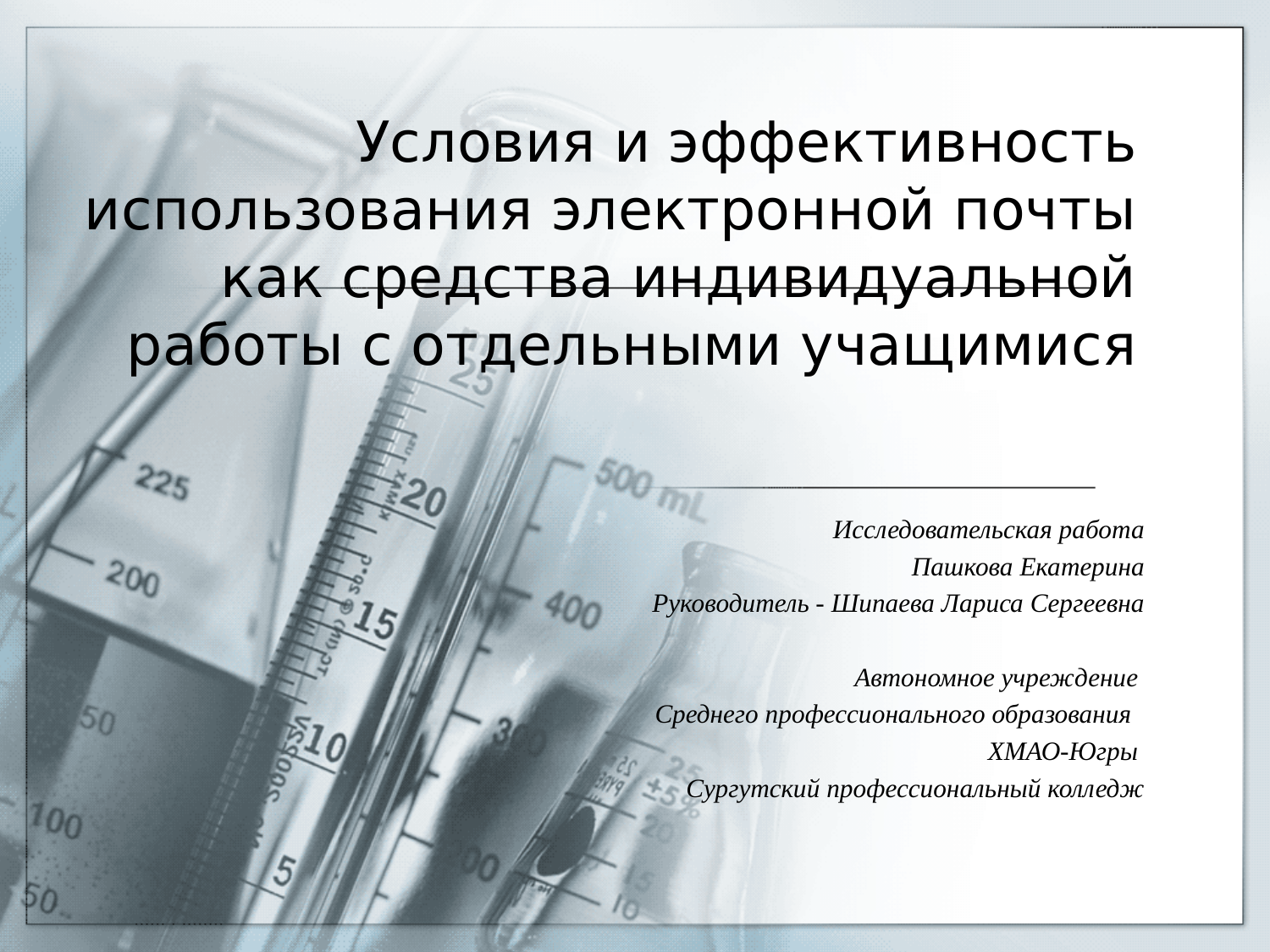

# Условия и эффективность использования электронной почты как средства индивидуальной работы с отдельными учащимися
Исследовательская работа
Пашкова Екатерина
Руководитель - Шипаева Лариса Сергеевна

Автономное учреждение
Среднего профессионального образования
ХМАО-Югры
Сургутский профессиональный колледж